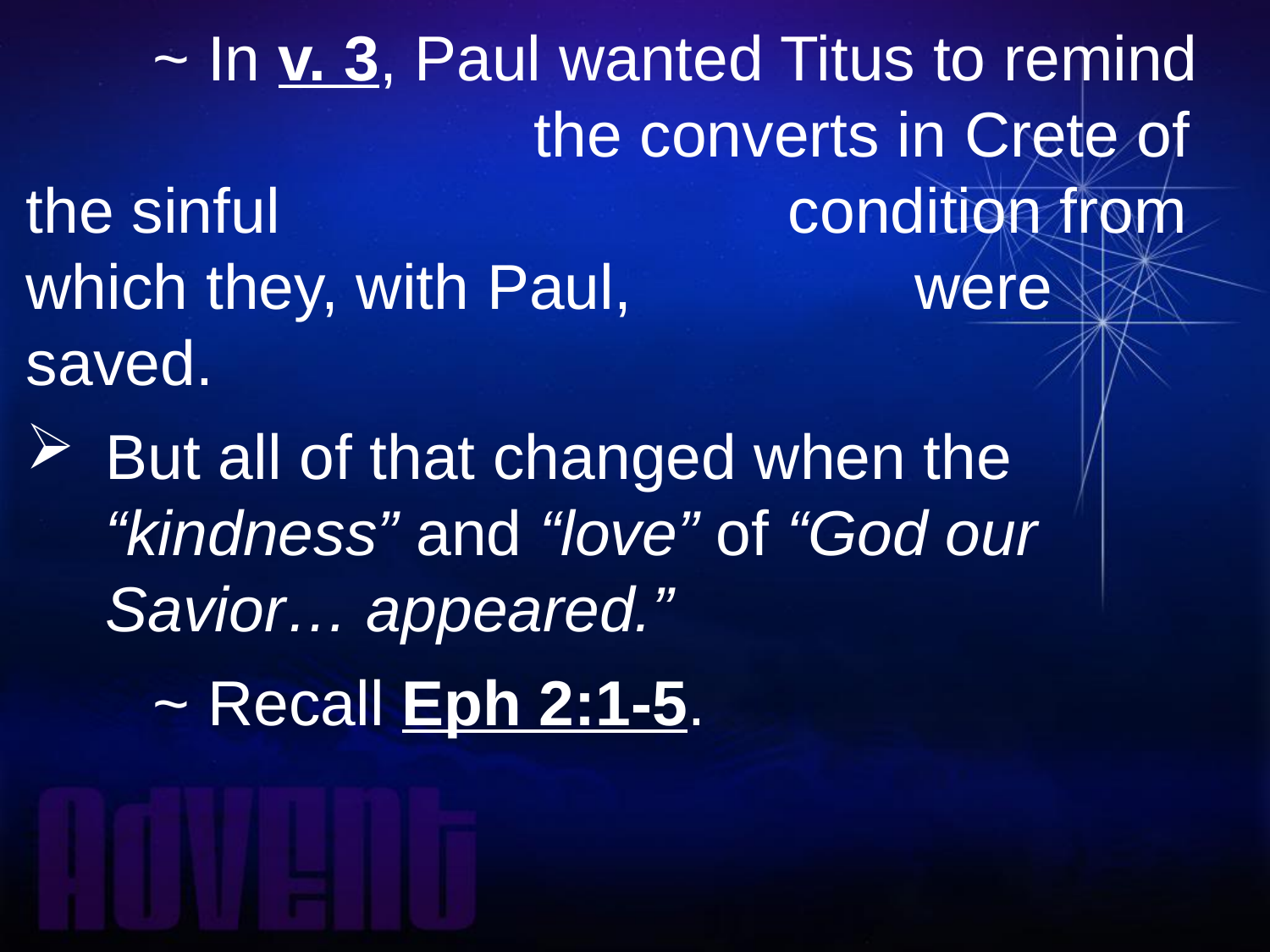

~ In v. 3, Paul wanted Titus to remind 				the converts in Crete of the sinful 				condition from which they, with Paul, 			were saved.
But all of that changed when the “kindness” and “love” of “God our Savior… appeared.”
	~ Recall Eph 2:1-5.